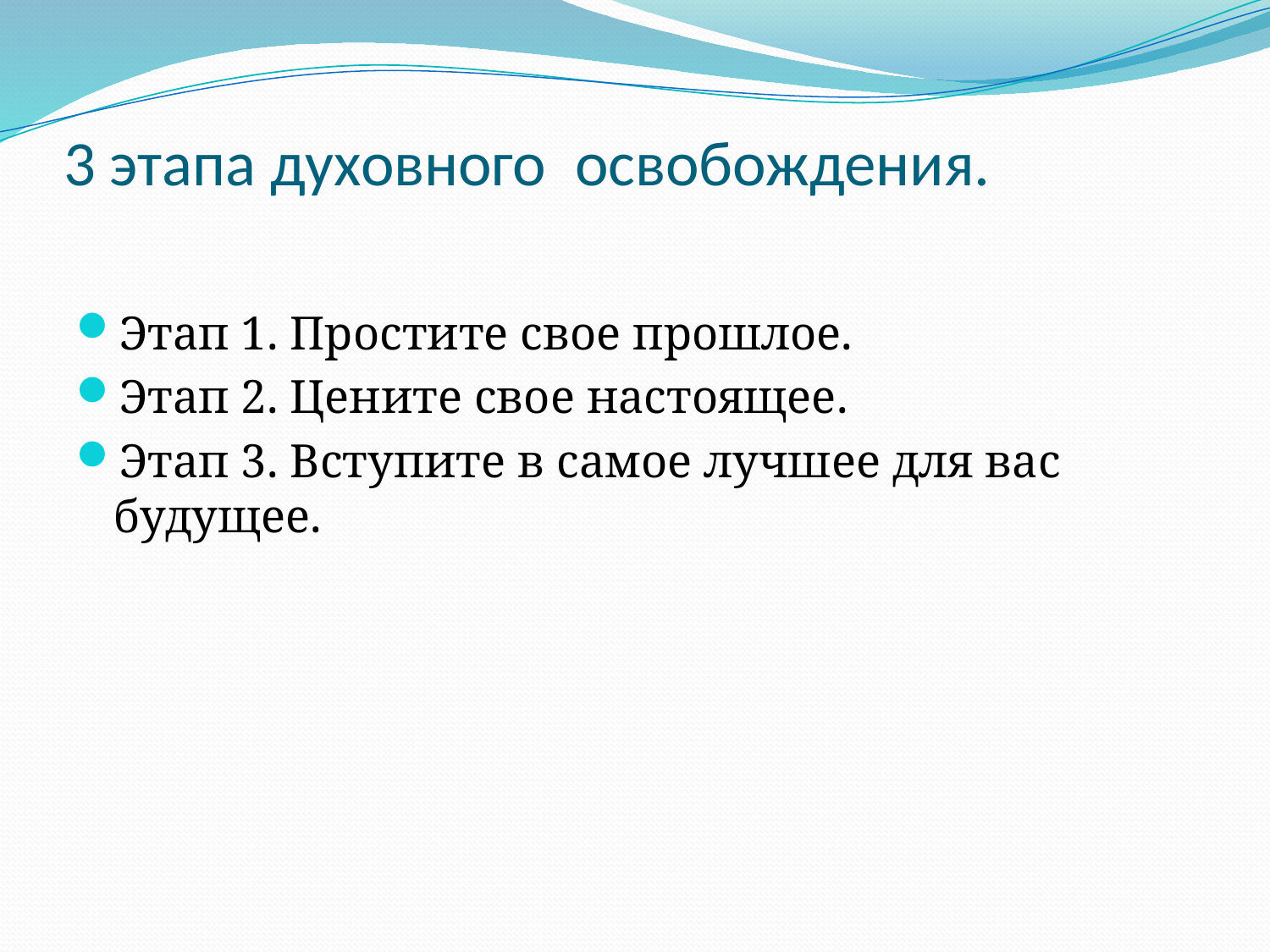

# 3 этапа духовного  освобождения.
Этап 1. Простите свое прошлое.
Этап 2. Цените свое настоящее.
Этап 3. Вступите в самое лучшее для вас будущее.